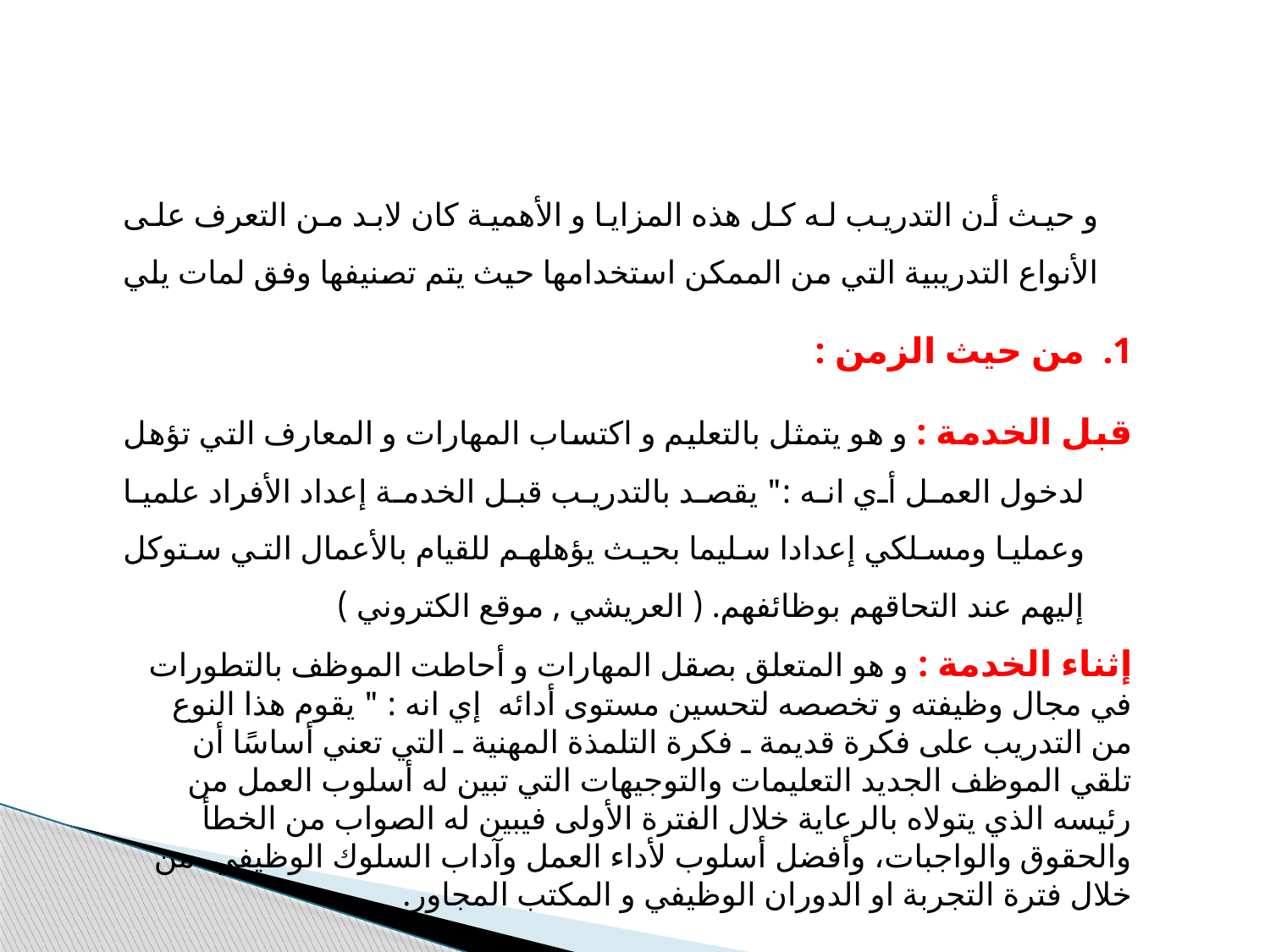

و حيث أن التدريب له كل هذه المزايا و الأهمية كان لابد من التعرف على الأنواع التدريبية التي من الممكن استخدامها حيث يتم تصنيفها وفق لمات يلي
من حيث الزمن :
قبل الخدمة : و هو يتمثل بالتعليم و اكتساب المهارات و المعارف التي تؤهل لدخول العمل أي انه :" يقصد بالتدريب قبل الخدمة إعداد الأفراد علميا وعمليا ومسلكي إعدادا سليما بحيث يؤهلهم للقيام بالأعمال التي ستوكل إليهم عند التحاقهم بوظائفهم. ( العريشي , موقع الكتروني )
إثناء الخدمة : و هو المتعلق بصقل المهارات و أحاطت الموظف بالتطورات في مجال وظيفته و تخصصه لتحسين مستوى أدائه  إي انه : " يقوم هذا النوع من التدريب على فكرة قديمة ـ فكرة التلمذة المهنية ـ التي تعني أساسًا أن تلقي الموظف الجديد التعليمات والتوجيهات التي تبين له أسلوب العمل من رئيسه الذي يتولاه بالرعاية خلال الفترة الأولى فيبين له الصواب من الخطأ والحقوق والواجبات، وأفضل أسلوب لأداء العمل وآداب السلوك الوظيفي. من خلال فترة التجربة او الدوران الوظيفي و المكتب المجاور.